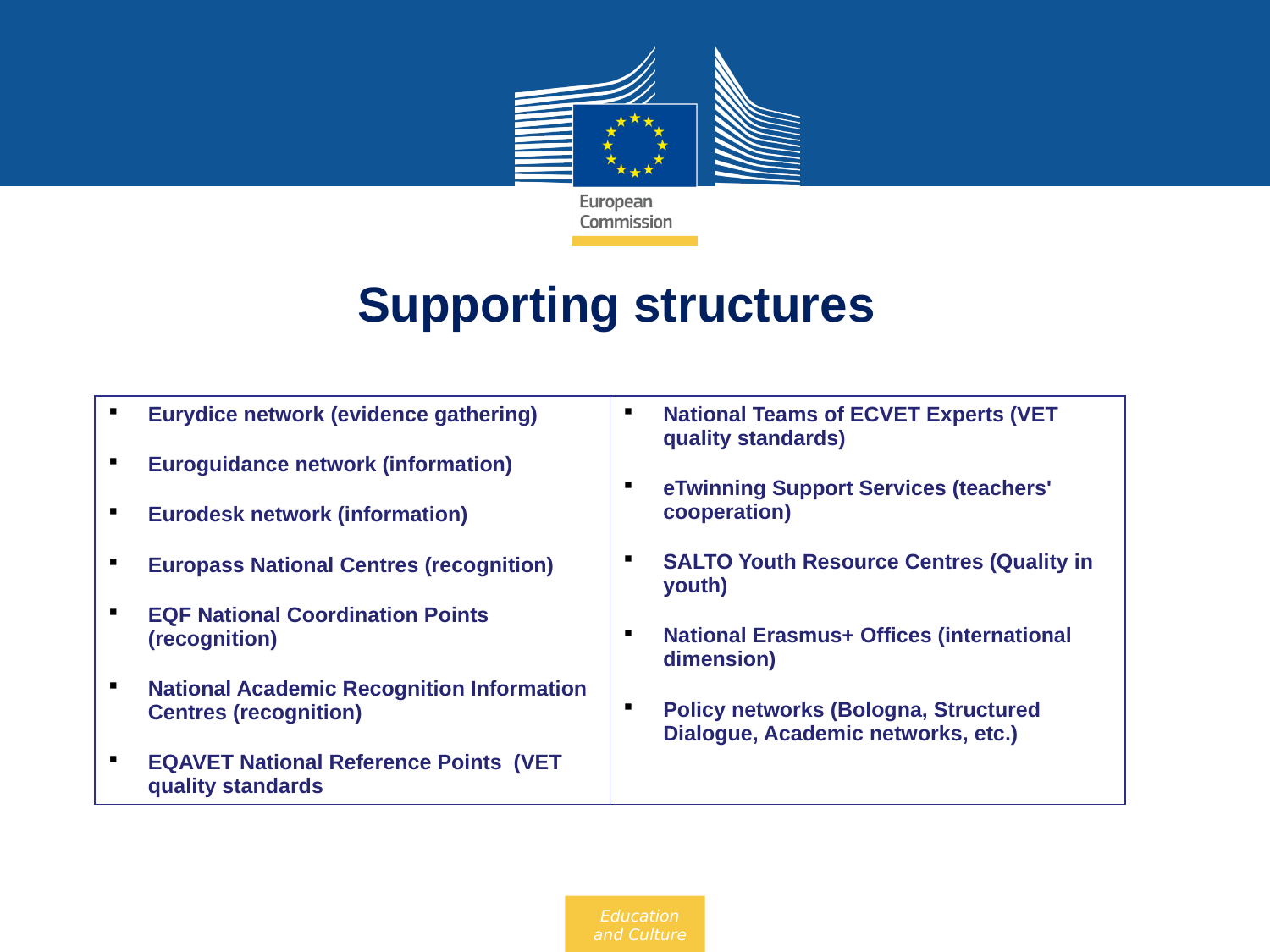

# Supporting structures

| Eurydice network (evidence gathering) Euroguidance network (information) Eurodesk network (information) Europass National Centres (recognition) EQF National Coordination Points (recognition) National Academic Recognition Information Centres (recognition) EQAVET National Reference Points (VET quality standards | National Teams of ECVET Experts (VET quality standards) eTwinning Support Services (teachers' cooperation) SALTO Youth Resource Centres (Quality in youth) National Erasmus+ Offices (international dimension) Policy networks (Bologna, Structured Dialogue, Academic networks, etc.) |
| --- | --- |